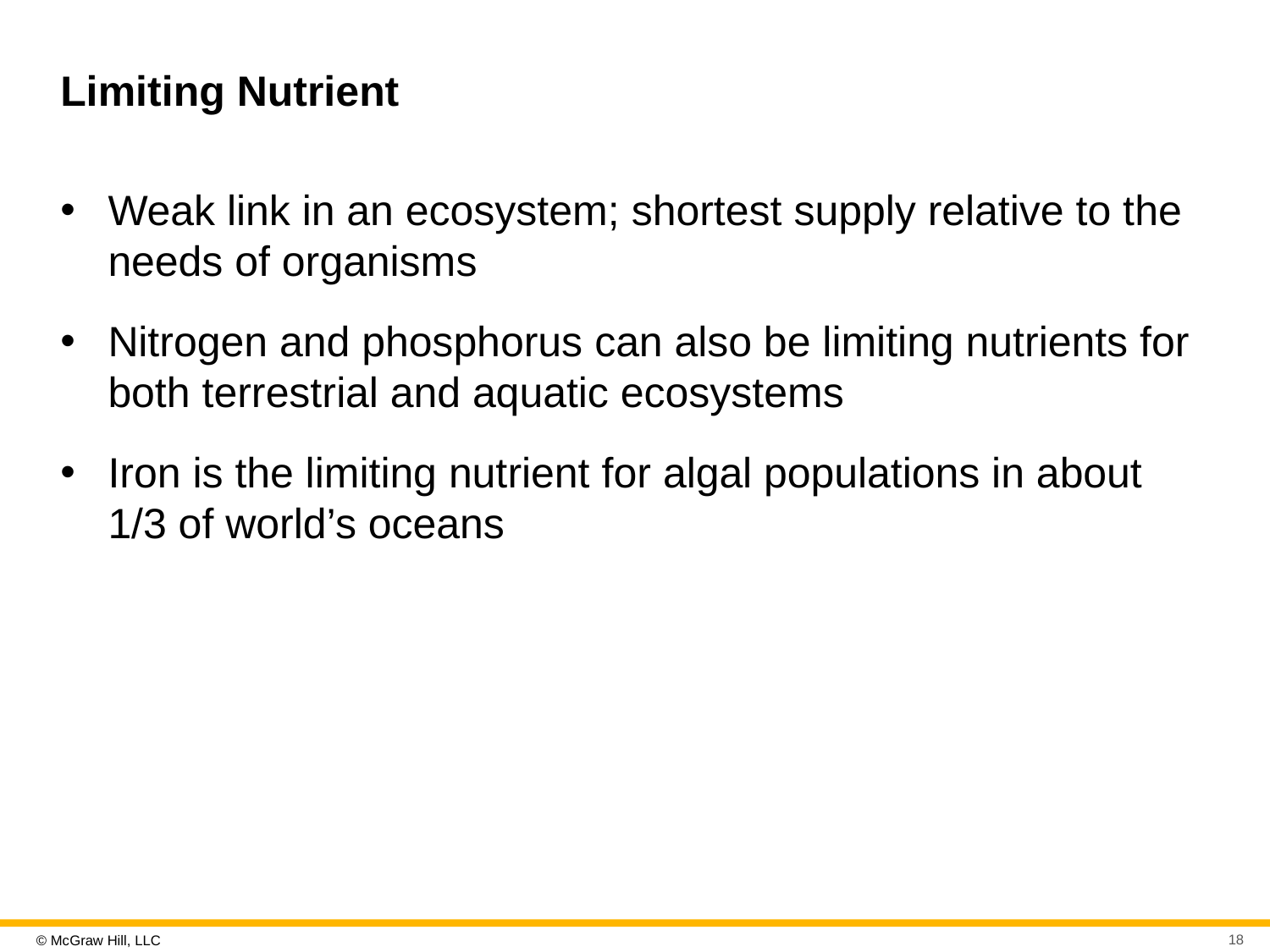

# Limiting Nutrient
Weak link in an ecosystem; shortest supply relative to the needs of organisms
Nitrogen and phosphorus can also be limiting nutrients for both terrestrial and aquatic ecosystems
Iron is the limiting nutrient for algal populations in about 1/3 of world’s oceans
18